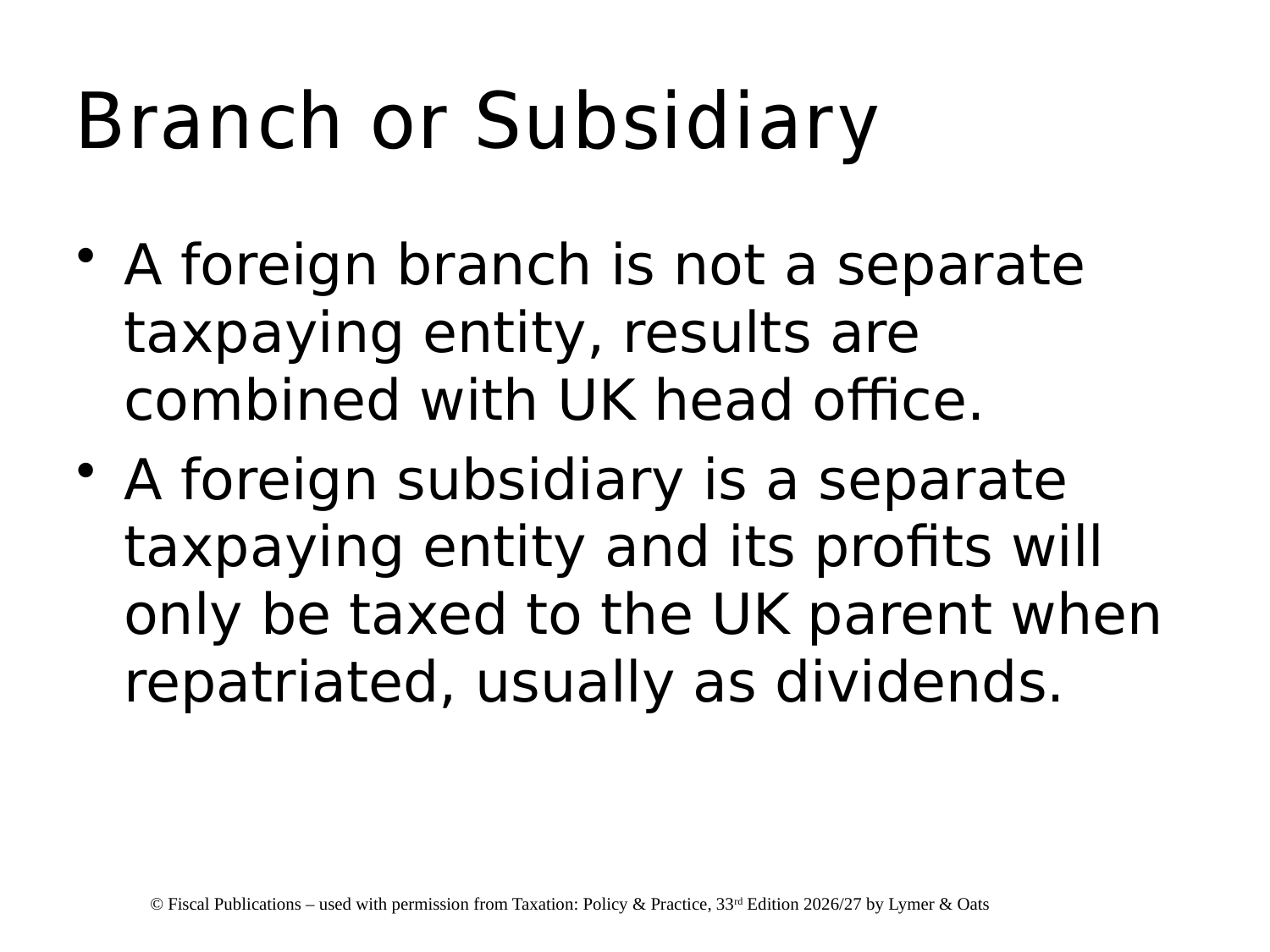

# Branch or Subsidiary
A foreign branch is not a separate taxpaying entity, results are combined with UK head office.
A foreign subsidiary is a separate taxpaying entity and its profits will only be taxed to the UK parent when repatriated, usually as dividends.